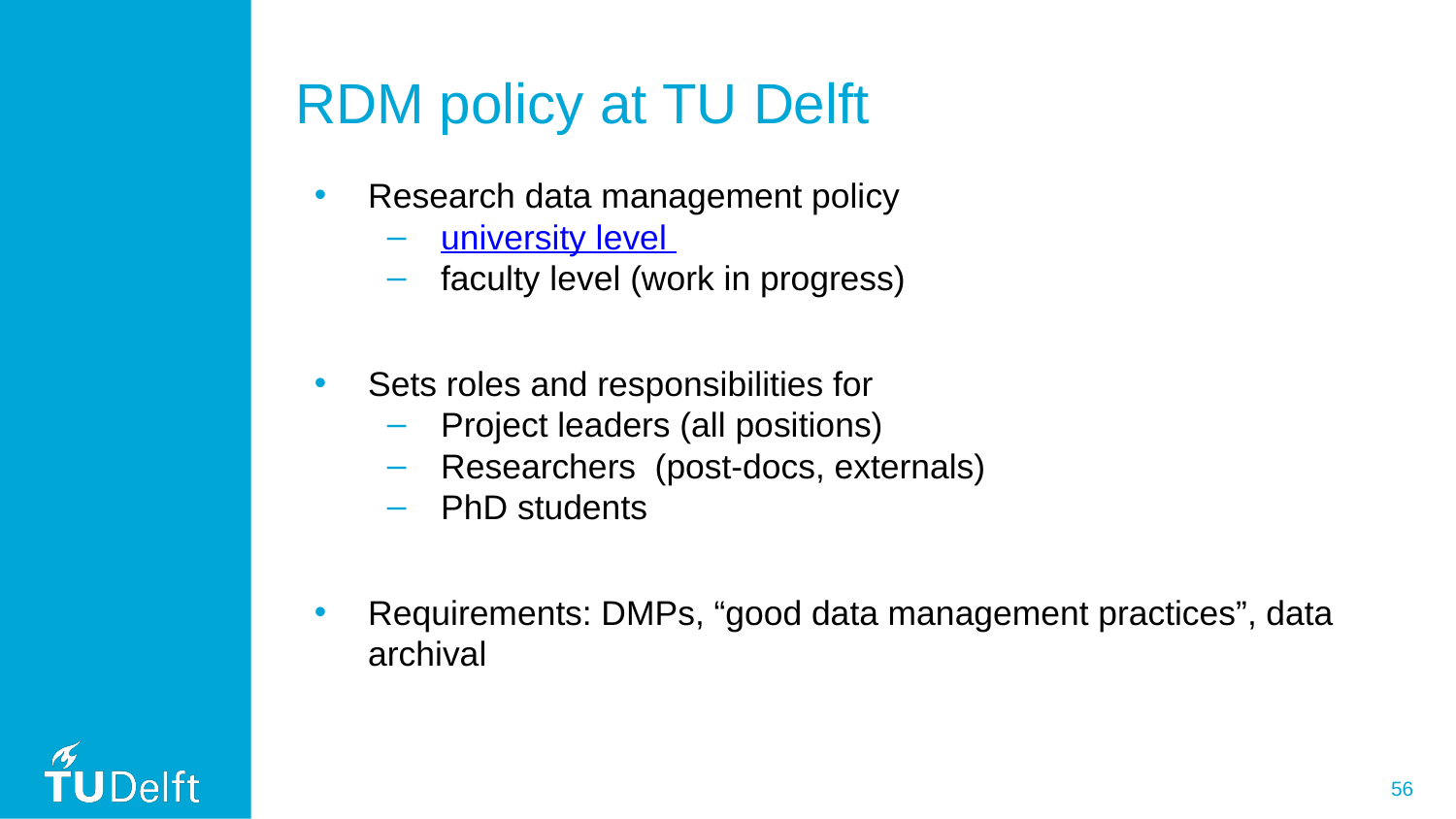

# RDM policy at TU Delft
Research data management policy
university level
faculty level (work in progress)

Sets roles and responsibilities for
Project leaders (all positions)
Researchers  (post-docs, externals)
PhD students

Requirements: DMPs, “good data management practices”, data archival